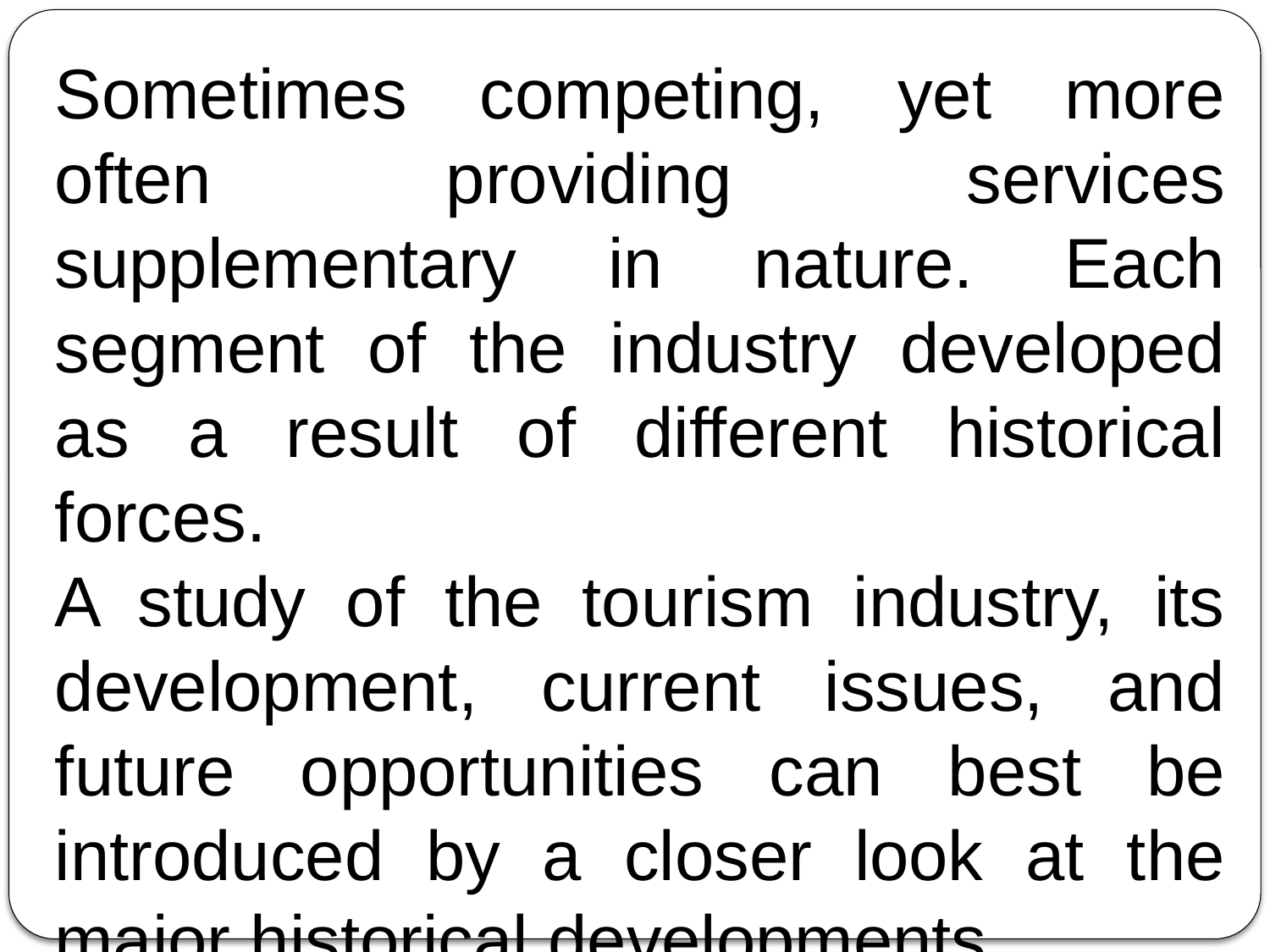

Sometimes competing, yet more often providing services supplementary in nature. Each segment of the industry developed as a result of different historical forces.
A study of the tourism industry, its development, current issues, and future opportunities can best be introduced by a closer look at the major historical developments.